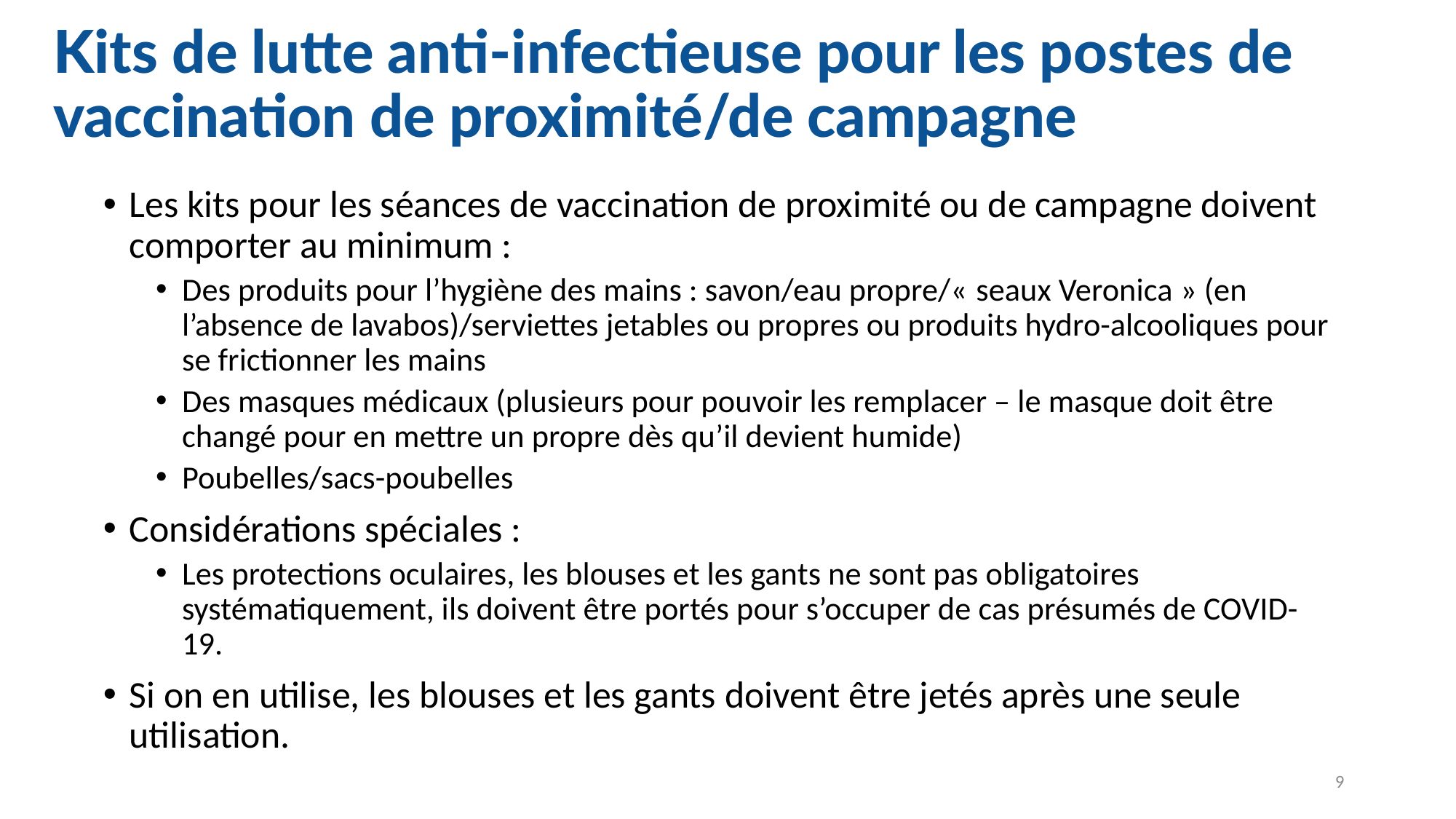

# Kits de lutte anti-infectieuse pour les postes de vaccination de proximité/de campagne
Les kits pour les séances de vaccination de proximité ou de campagne doivent comporter au minimum :
Des produits pour l’hygiène des mains : savon/eau propre/« seaux Veronica » (en l’absence de lavabos)/serviettes jetables ou propres ou produits hydro-alcooliques pour se frictionner les mains
Des masques médicaux (plusieurs pour pouvoir les remplacer – le masque doit être changé pour en mettre un propre dès qu’il devient humide)
Poubelles/sacs-poubelles
Considérations spéciales :
Les protections oculaires, les blouses et les gants ne sont pas obligatoires systématiquement, ils doivent être portés pour s’occuper de cas présumés de COVID-19.
Si on en utilise, les blouses et les gants doivent être jetés après une seule utilisation.
9